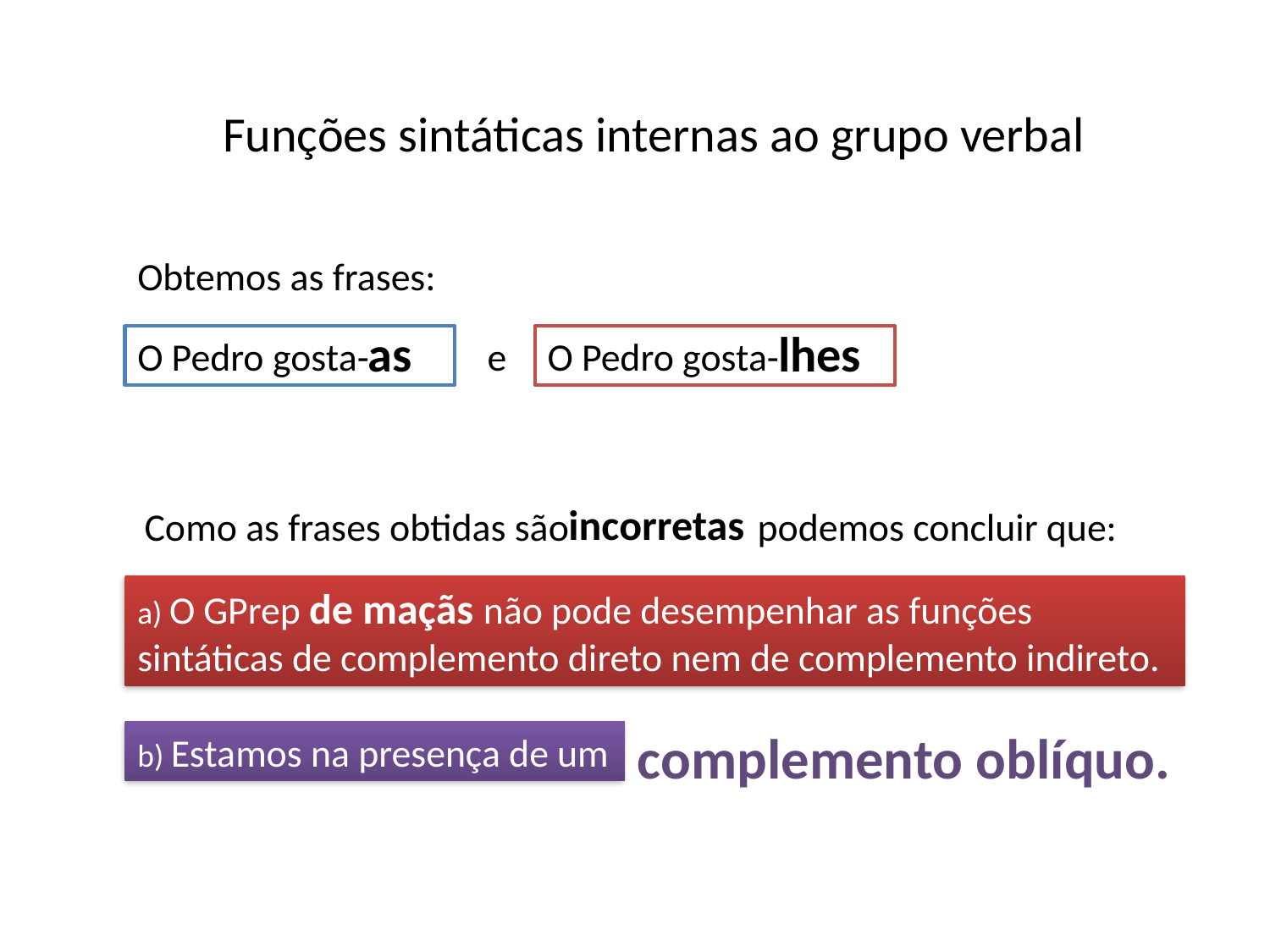

Funções sintáticas internas ao grupo verbal
Obtemos as frases:
as
lhes
O Pedro gosta-
e
O Pedro gosta-
incorretas
Como as frases obtidas são
podemos concluir que:
a) O GPrep de maçãs não pode desempenhar as funções sintáticas de complemento direto nem de complemento indireto.
complemento oblíquo.
b) Estamos na presença de um